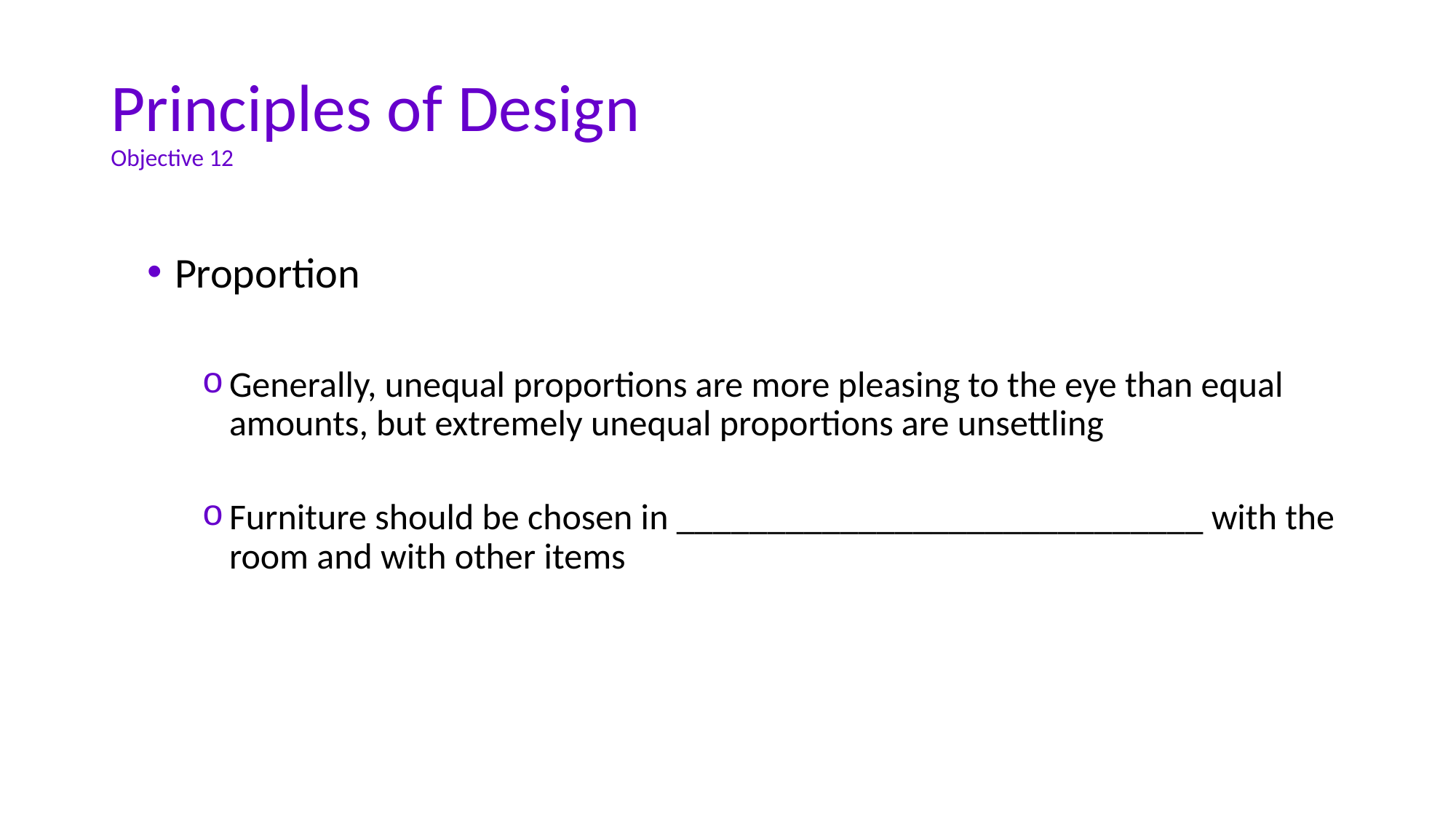

# Principles of Design Objective 12
Proportion

Generally, unequal proportions are more pleasing to the eye than equal amounts, but extremely unequal proportions are unsettling

Furniture should be chosen in _____________________________ with the room and with other items